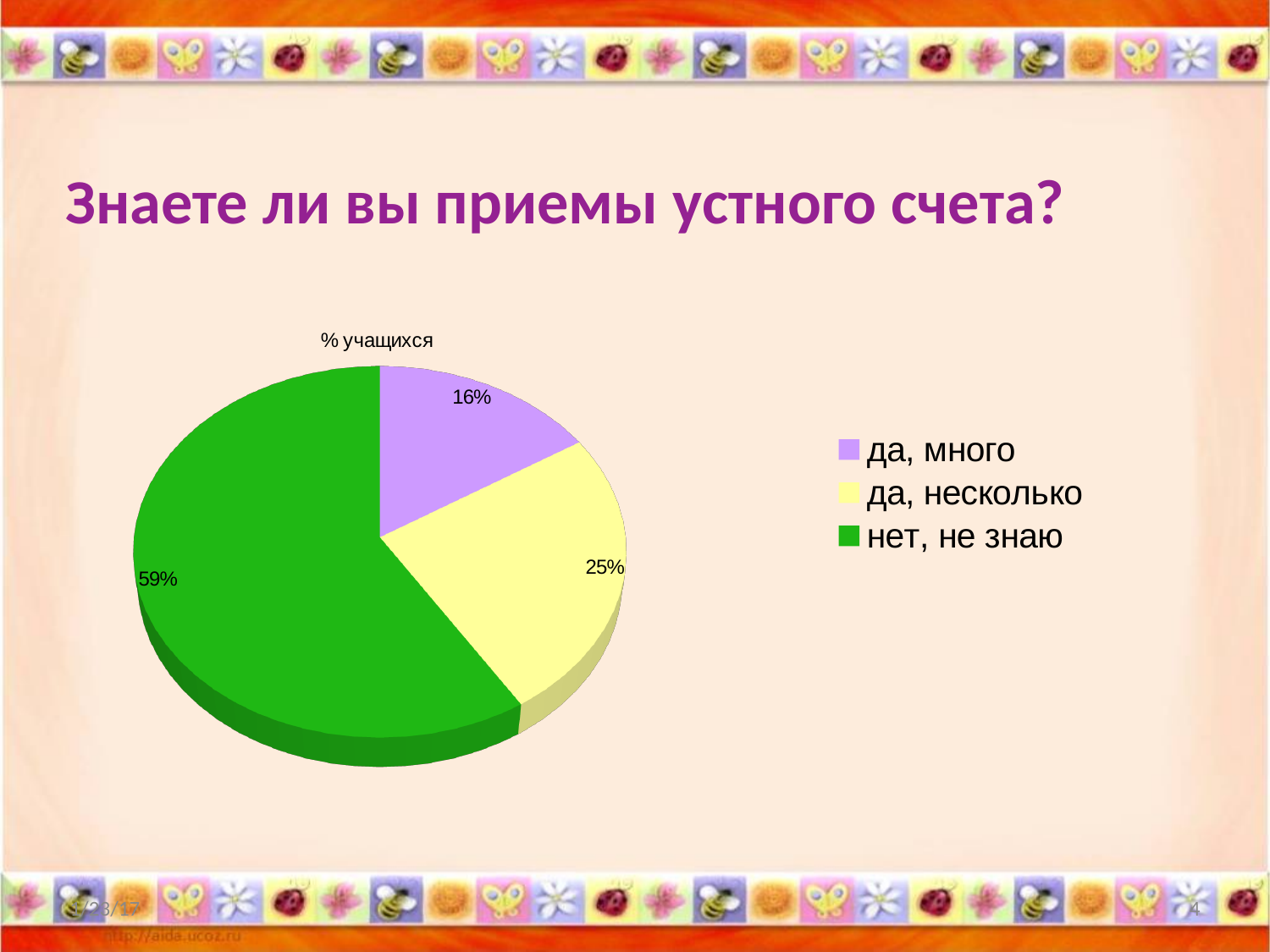

Знаете ли вы приемы устного счета?

[unsupported chart]

1/23/17
4